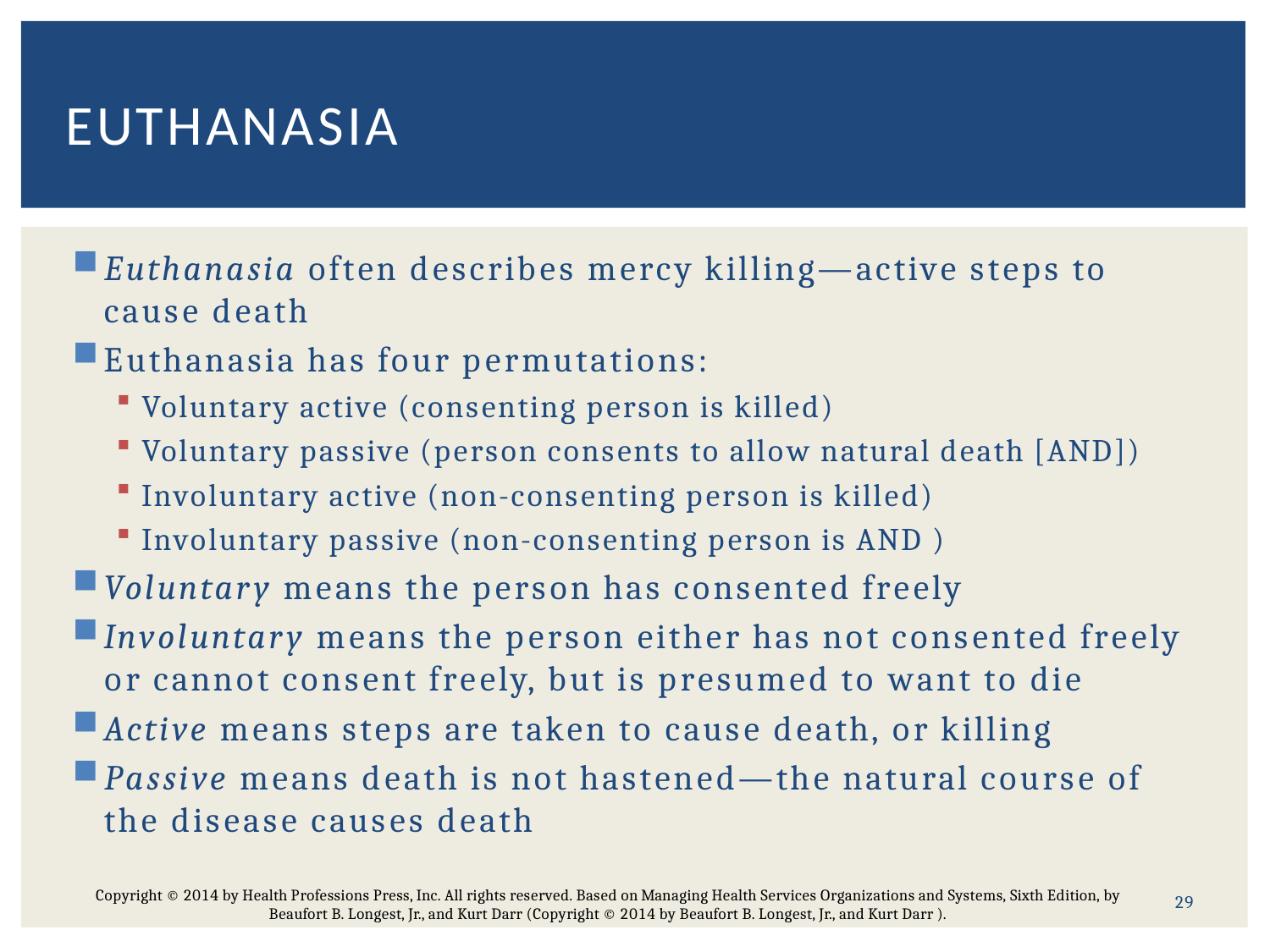

# EUTHANASIA
Euthanasia often describes mercy killing—active steps to cause death
Euthanasia has four permutations:
Voluntary active (consenting person is killed)
Voluntary passive (person consents to allow natural death [AND])
Involuntary active (non-consenting person is killed)
Involuntary passive (non-consenting person is AND )
Voluntary means the person has consented freely
Involuntary means the person either has not consented freely or cannot consent freely, but is presumed to want to die
Active means steps are taken to cause death, or killing
Pas­sive means death is not hastened—the natural course of the disease causes death
29